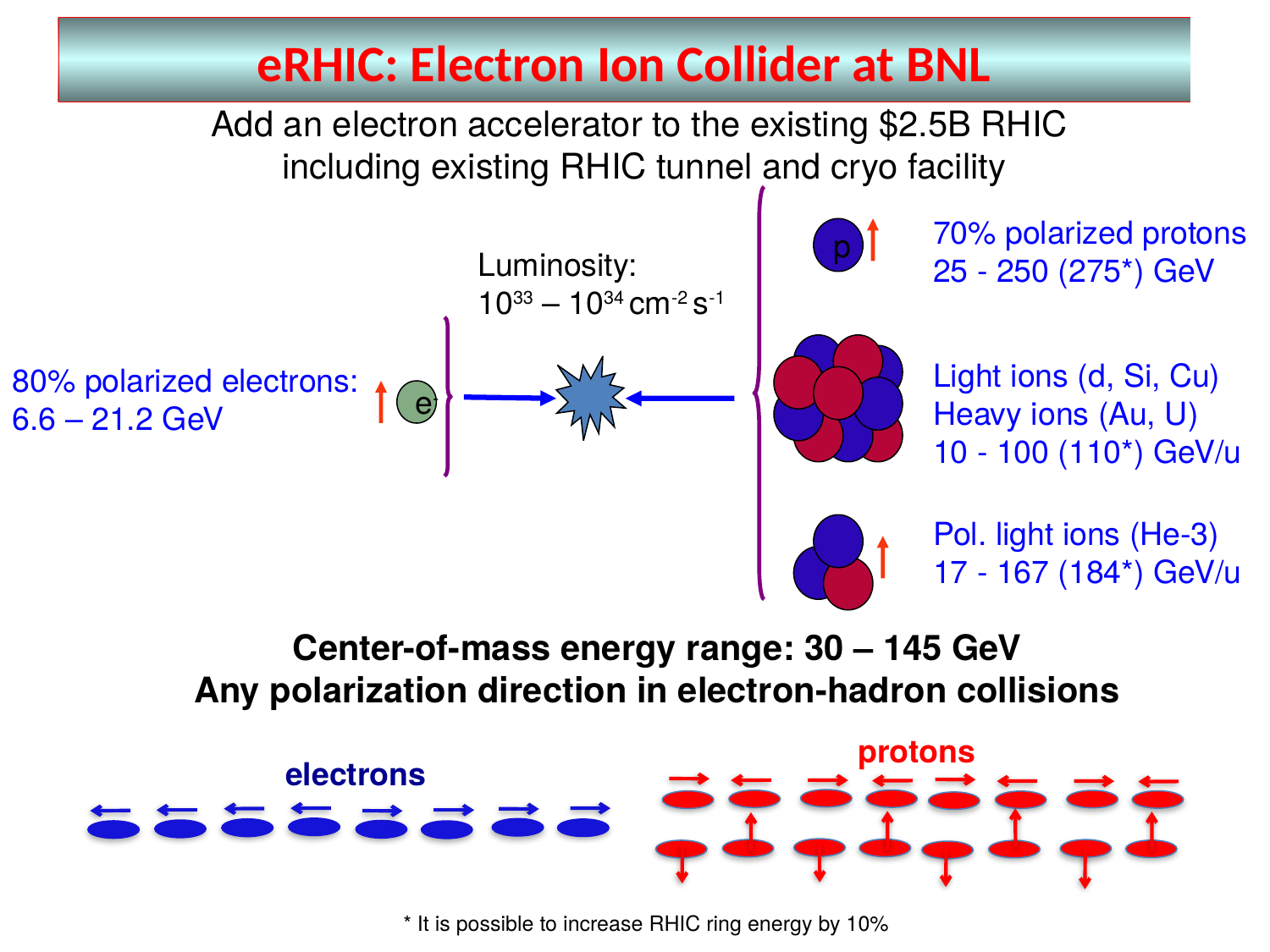

eRHIC: Electron Ion Collider at BNL
Add an electron accelerator to the existing $2.5B RHIC
including existing RHIC tunnel and cryo facility

70% polarized protons
25 - 250 (275*) GeV
p

Luminosity:
1033 – 1034 cm-2 s-1

Light ions (d, Si, Cu)
Heavy ions (Au, U)
10 - 100 (110*) GeV/u
80% polarized electrons:
6.6 – 21.2 GeV

e-

Pol. light ions (He-3)
17 - 167 (184*) GeV/u

Center-of-mass energy range: 30 – 145 GeV
Any polarization direction in electron-hadron collisions
protons
electrons

* It is possible to increase RHIC ring energy by 10%